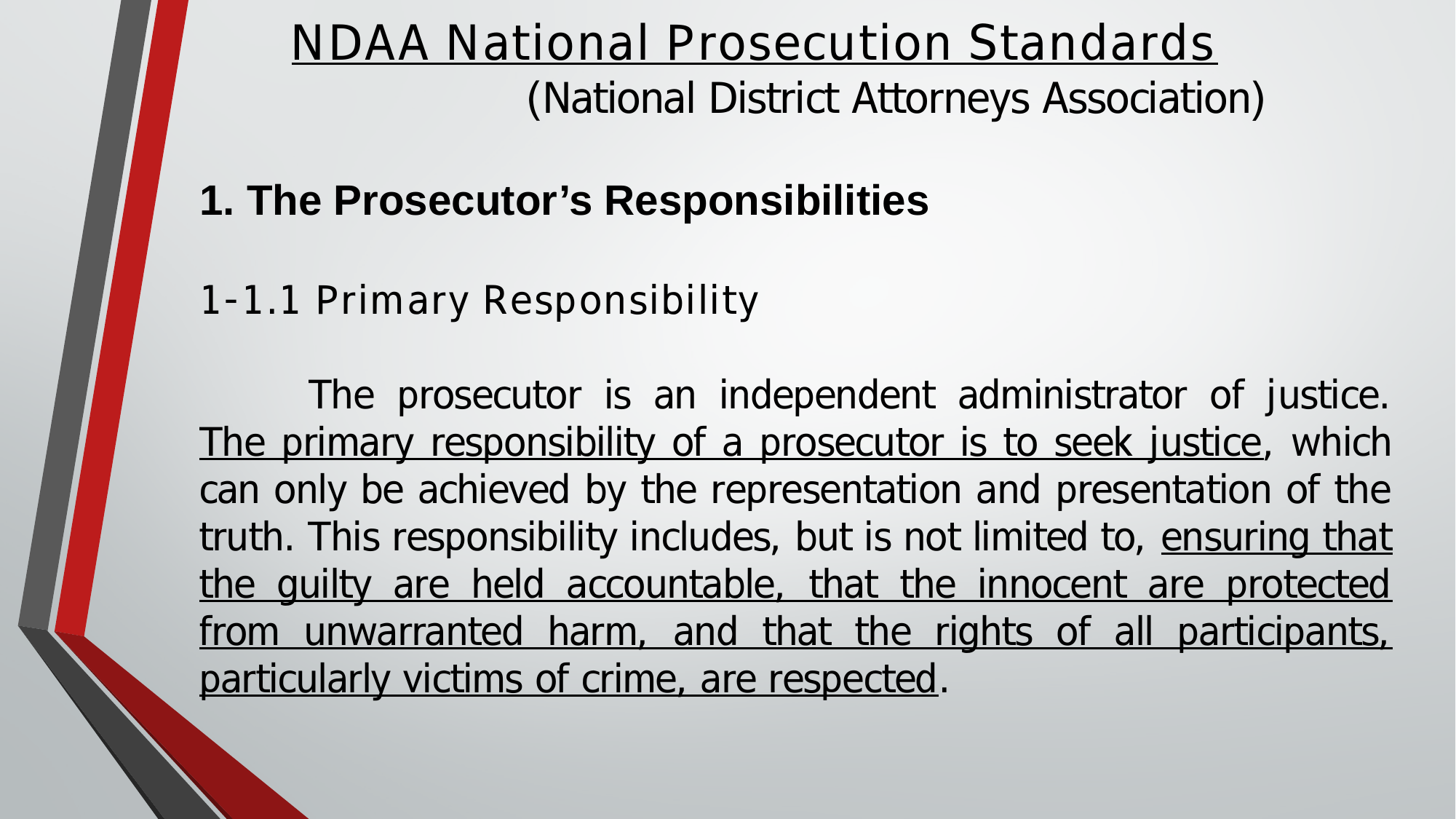

NDAA National Prosecution Standards
			(National District Attorneys Association)

1. The Prosecutor’s Responsibilities

1-1.1 Primary Responsibility

	The prosecutor is an independent administrator of justice. The primary responsibility of a prosecutor is to seek justice, which can only be achieved by the representation and presentation of the truth. This responsibility includes, but is not limited to, ensuring that the guilty are held accountable, that the innocent are protected from unwarranted harm, and that the rights of all participants, particularly victims of crime, are respected.